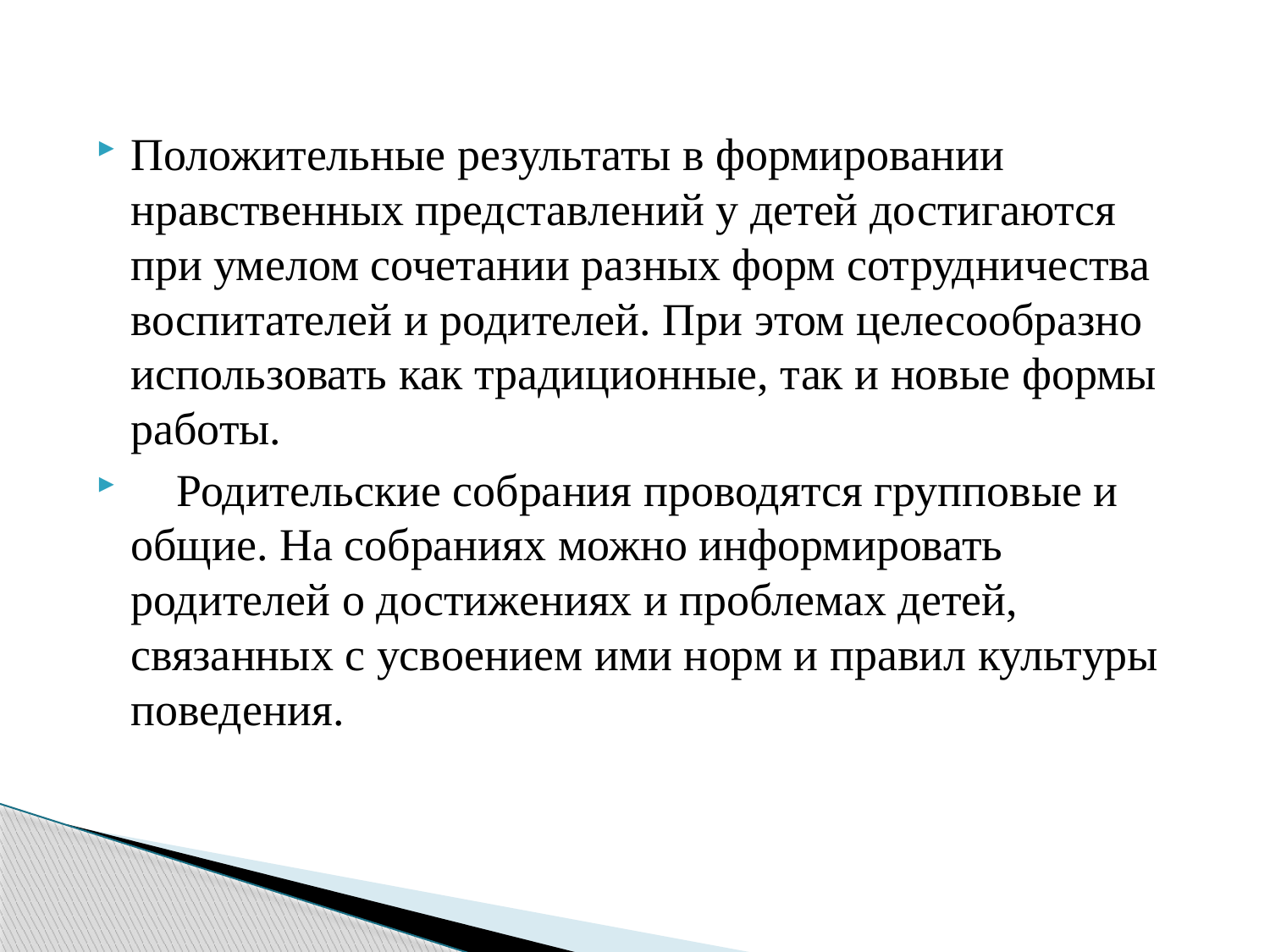

#
Положительные результаты в формировании нравственных представлений у детей достигаются при умелом сочетании разных форм сотрудничества воспитателей и родителей. При этом целесообразно использовать как традиционные, так и новые формы работы.
    Родительские собрания проводятся групповые и общие. На собраниях можно информировать родителей о достижениях и проблемах детей, связанных с усвоением ими норм и правил культуры поведения.